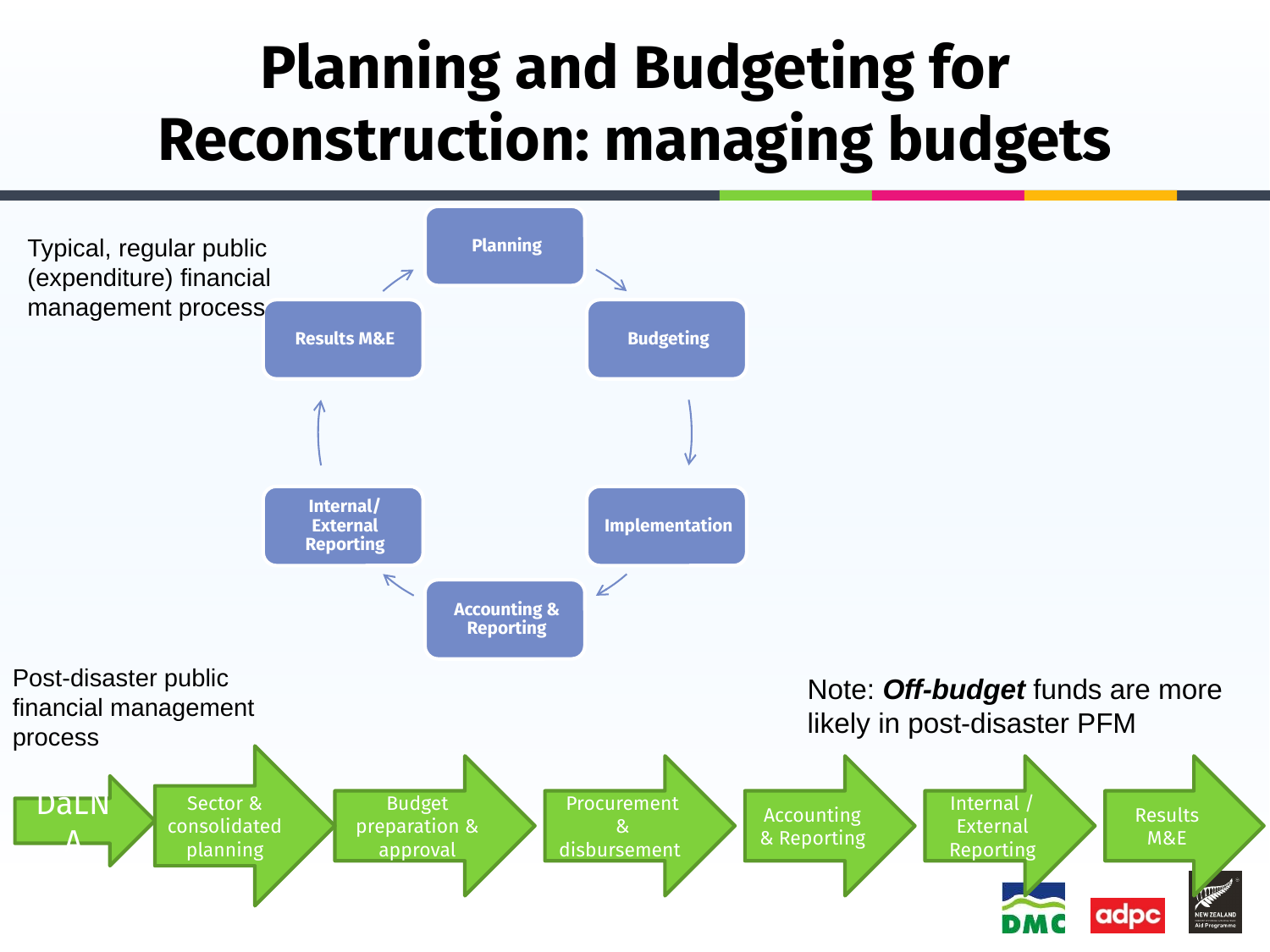

# Planning and Budgeting for Reconstruction: managing budgets
Planning
Budgeting
Implementation
Accounting & Reporting
Internal/ External Reporting
Results M&E
Typical, regular public (expenditure) financial management process
Post-disaster public financial management process
Note: Off-budget funds are more likely in post-disaster PFM
Sector & consolidated planning
Budget preparation & approval
Procurement & disbursement
Accounting & Reporting
Internal / External Reporting
Results M&E
DaLNA